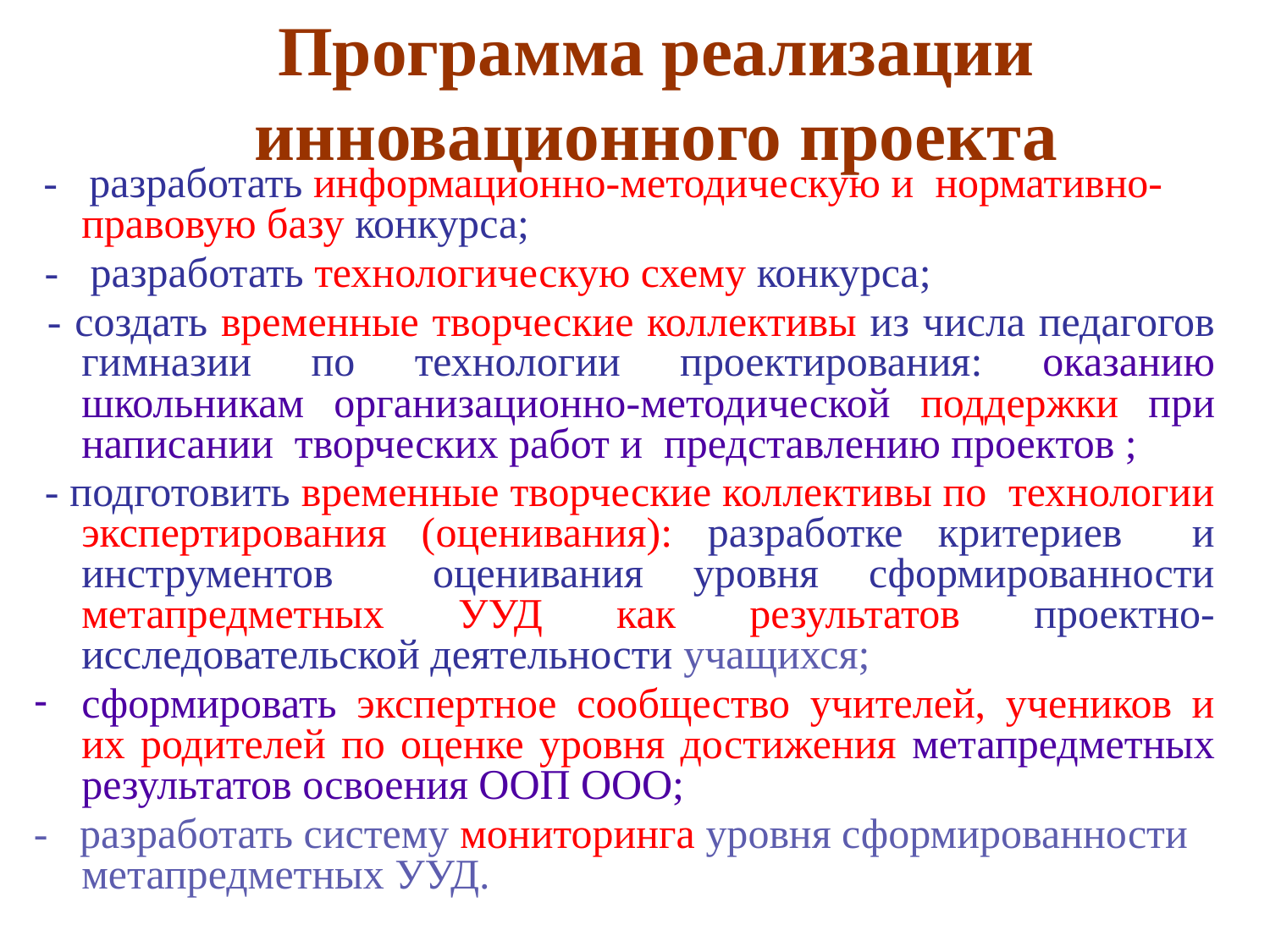

Программа реализации инновационного проекта
 -   разработать информационно-методическую и  нормативно- правовую базу конкурса;
 -   разработать технологическую схему конкурса;
 - создать временные творческие коллективы из числа педагогов гимназии по технологии проектирования: оказанию школьникам организационно-методической поддержки при написании  творческих работ и  представлению проектов ;
 - подготовить временные творческие коллективы по  технологии экспертирования (оценивания): разработке критериев  и инструментов  оценивания уровня сформированности метапредметных УУД как результатов проектно-исследовательской деятельности учащихся;
сформировать экспертное сообщество учителей, учеников и их родителей по оценке уровня достижения метапредметных результатов освоения ООП ООО;
-   разработать систему мониторинга уровня сформированности метапредметных УУД.